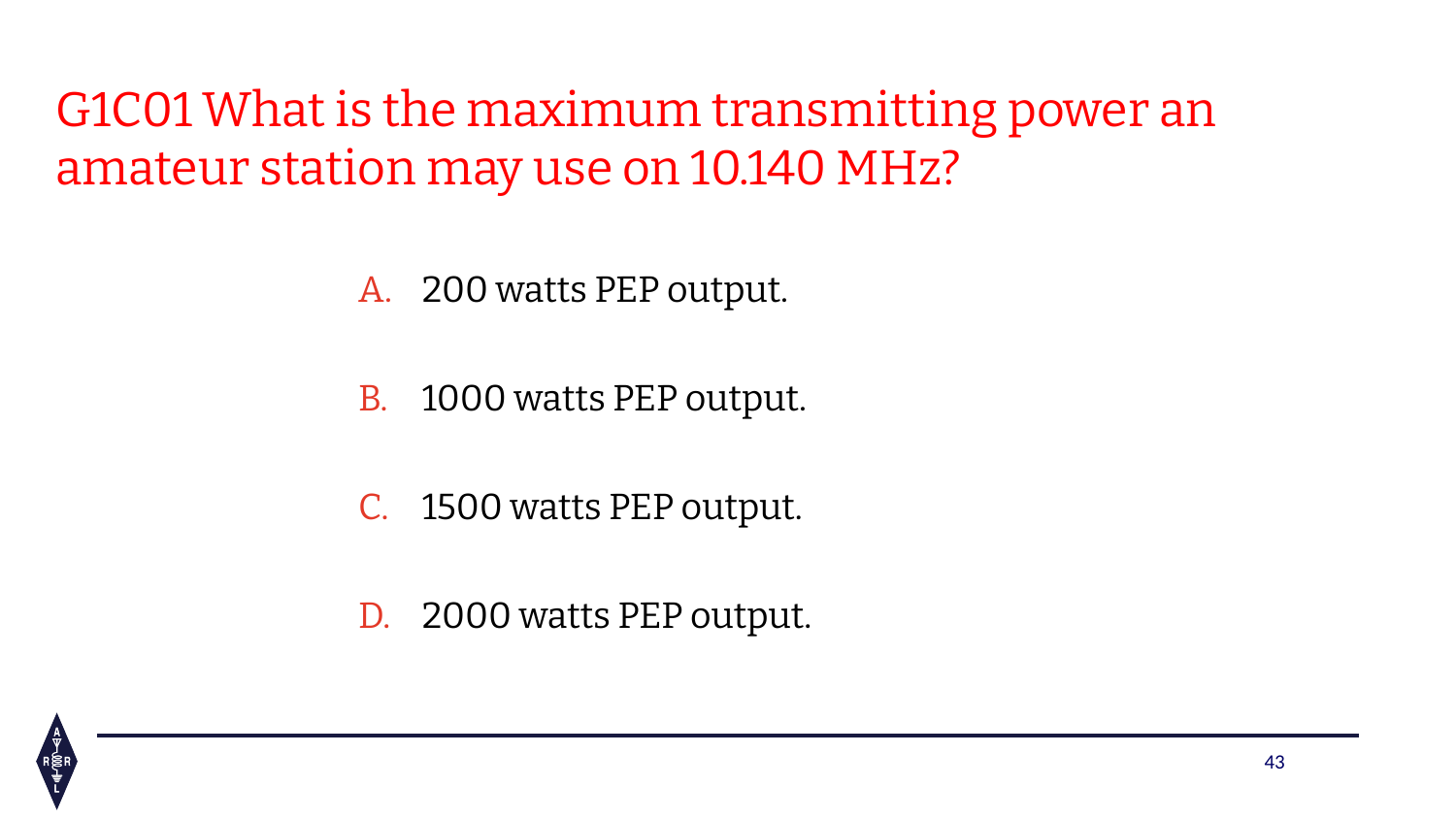

G1C01 What is the maximum transmitting power an amateur station may use on 10.140 MHz?
200 watts PEP output. ​

1000 watts PEP output. ​

1500 watts PEP output.​

2000 watts PEP output.
43